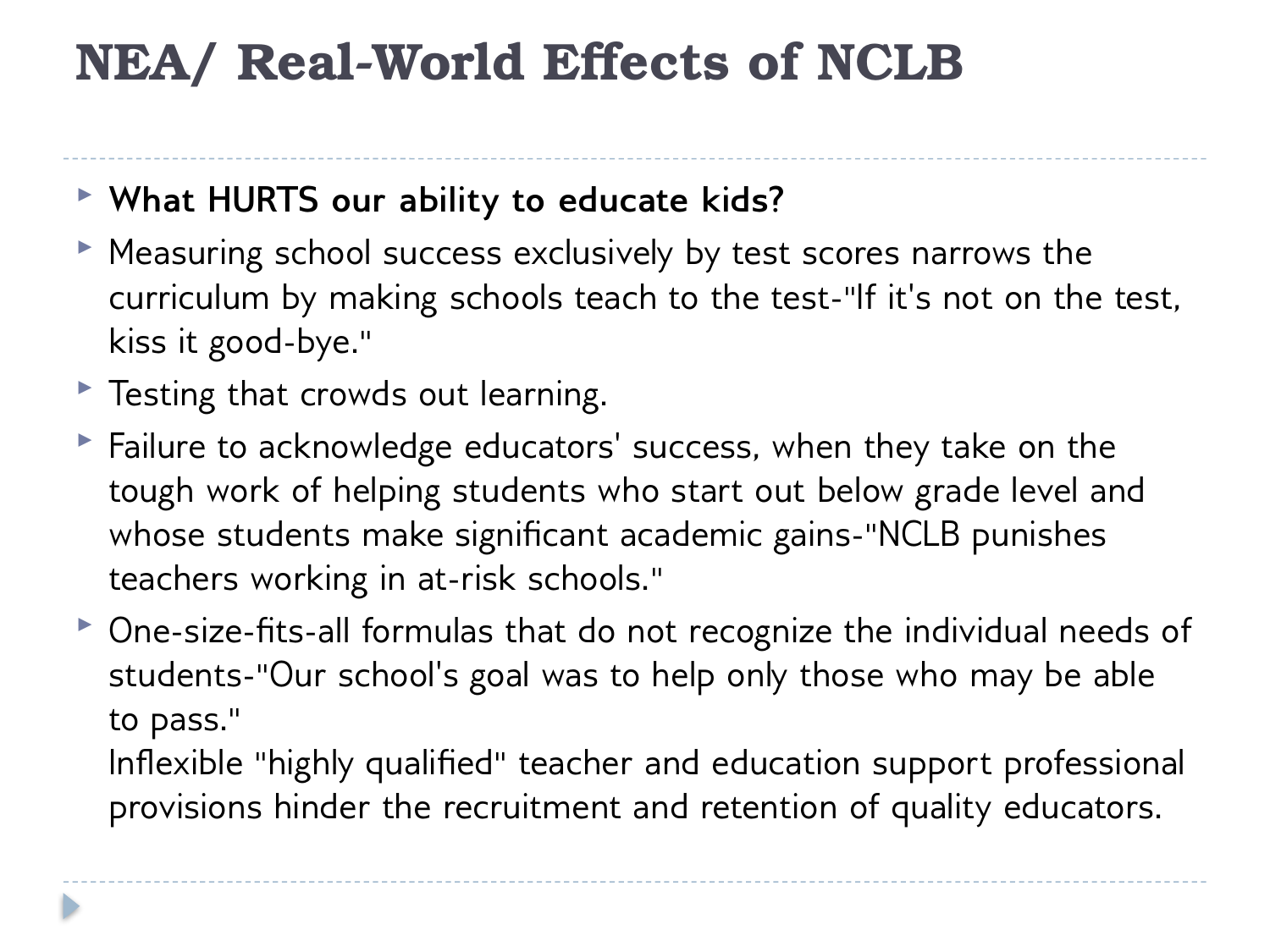

# NEA/ Real-World Effects of NCLB
What HURTS our ability to educate kids?
Measuring school success exclusively by test scores narrows the curriculum by making schools teach to the test-"If it's not on the test, kiss it good-bye."
Testing that crowds out learning.
Failure to acknowledge educators' success, when they take on the tough work of helping students who start out below grade level and whose students make significant academic gains-"NCLB punishes teachers working in at-risk schools."
One-size-fits-all formulas that do not recognize the individual needs of students-"Our school's goal was to help only those who may be able to pass."
Inflexible "highly qualified" teacher and education support professional provisions hinder the recruitment and retention of quality educators.